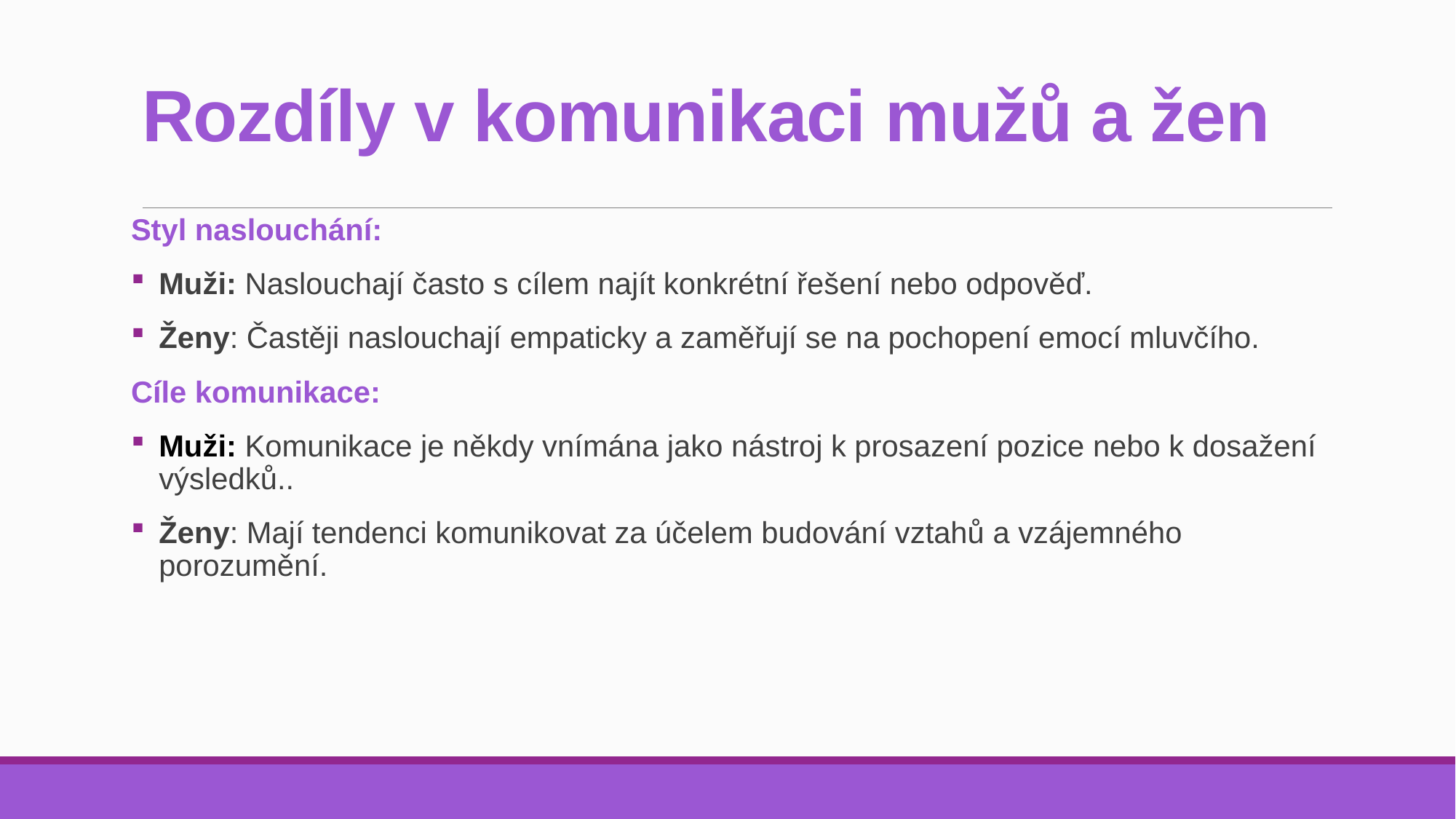

# Rozdíly v komunikaci mužů a žen
Styl naslouchání:
Muži: Naslouchají často s cílem najít konkrétní řešení nebo odpověď.
Ženy: Častěji naslouchají empaticky a zaměřují se na pochopení emocí mluvčího.
Cíle komunikace:
Muži: Komunikace je někdy vnímána jako nástroj k prosazení pozice nebo k dosažení výsledků..
Ženy: Mají tendenci komunikovat za účelem budování vztahů a vzájemného porozumění.